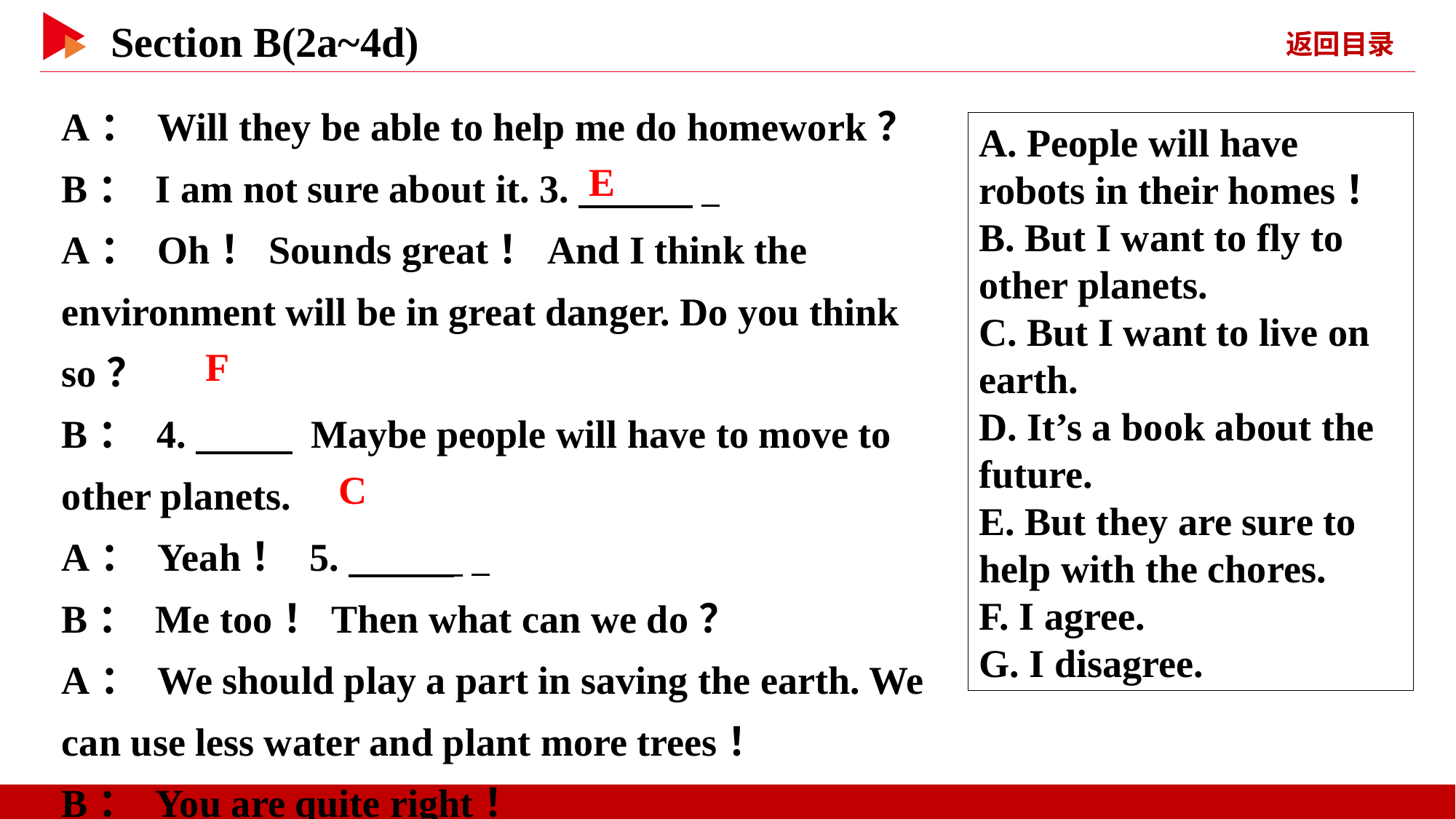

A： Will they be able to help me do homework？
B： I am not sure about it. 3.　  　  _
A： Oh！Sounds great！And I think the environment will be in great danger. Do you think so？
B： 4.　  　 Maybe people will have to move to other planets.
A： Yeah！ 5.　  　  _
B： Me too！Then what can we do？
A： We should play a part in saving the earth. We can use less water and plant more trees！
B： You are quite right！
A. People will have robots in their homes！
B. But I want to fly to other planets.
C. But I want to live on earth.
D. It’s a book about the future.
E. But they are sure to help with the chores.
F. I agree.
G. I disagree.
E
F
C